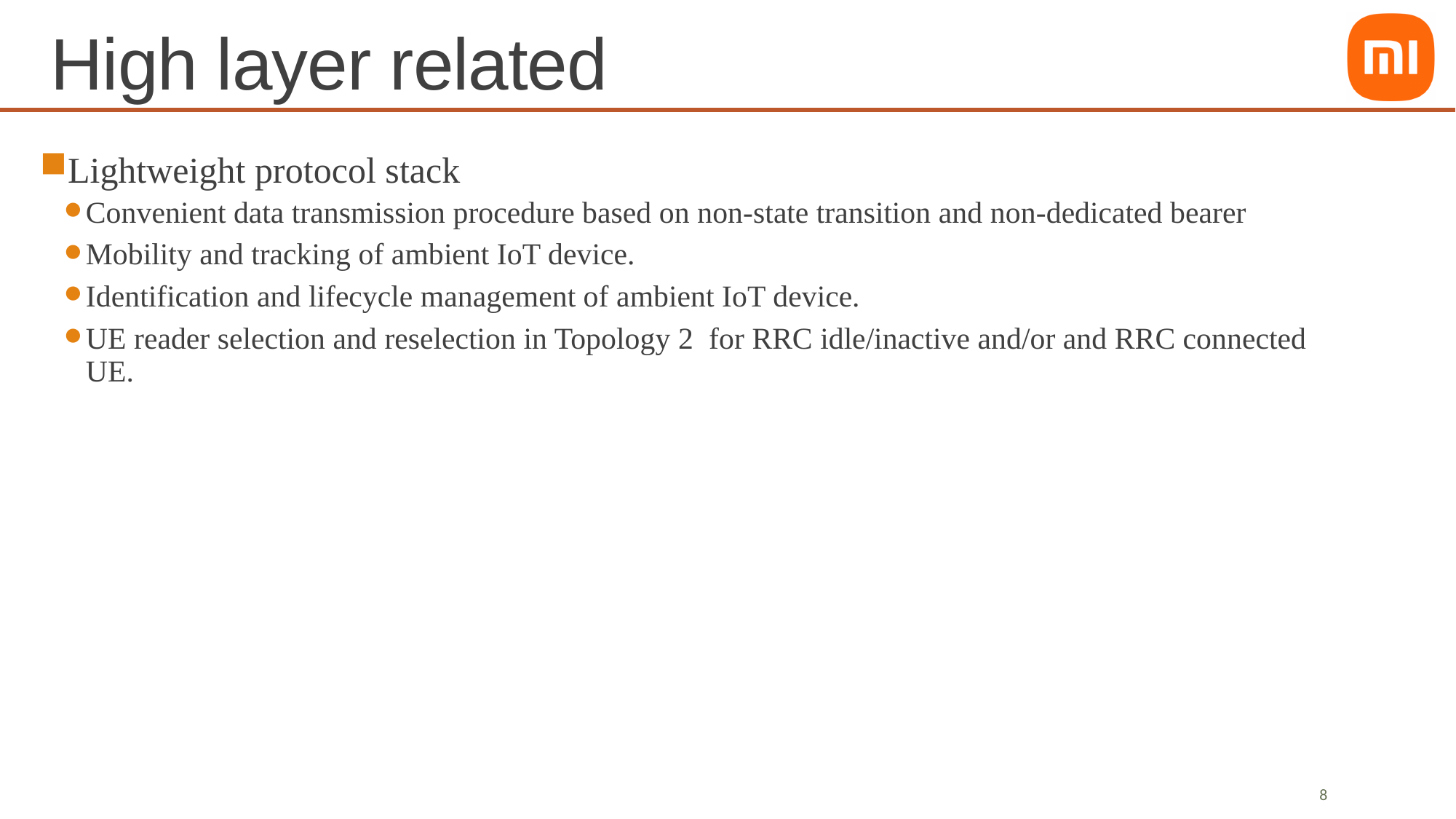

# High layer related
Lightweight protocol stack
Convenient data transmission procedure based on non-state transition and non-dedicated bearer
Mobility and tracking of ambient IoT device.
Identification and lifecycle management of ambient IoT device.
UE reader selection and reselection in Topology 2  for RRC idle/inactive and/or and RRC connected UE.